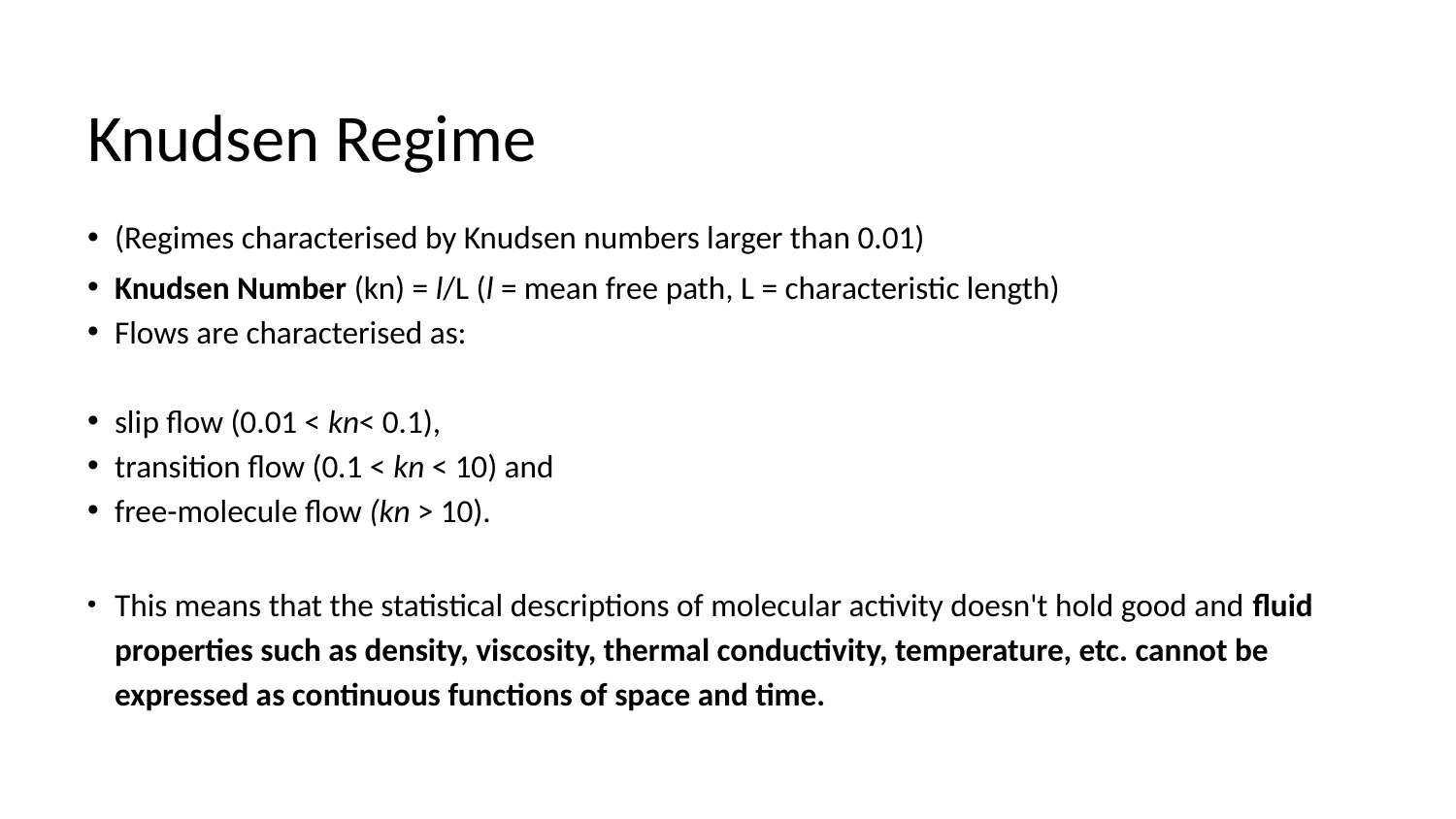

# Knudsen Regime
(Regimes characterised by Knudsen numbers larger than 0.01)
Knudsen Number (kn) = l/L (l = mean free path, L = characteristic length)
Flows are characterised as:

slip flow (0.01 < kn< 0.1),
transition flow (0.1 < kn < 10) and
free-molecule flow (kn > 10).

This means that the statistical descriptions of molecular activity doesn't hold good and fluid properties such as density, viscosity, thermal conductivity, temperature, etc. cannot be expressed as continuous functions of space and time.